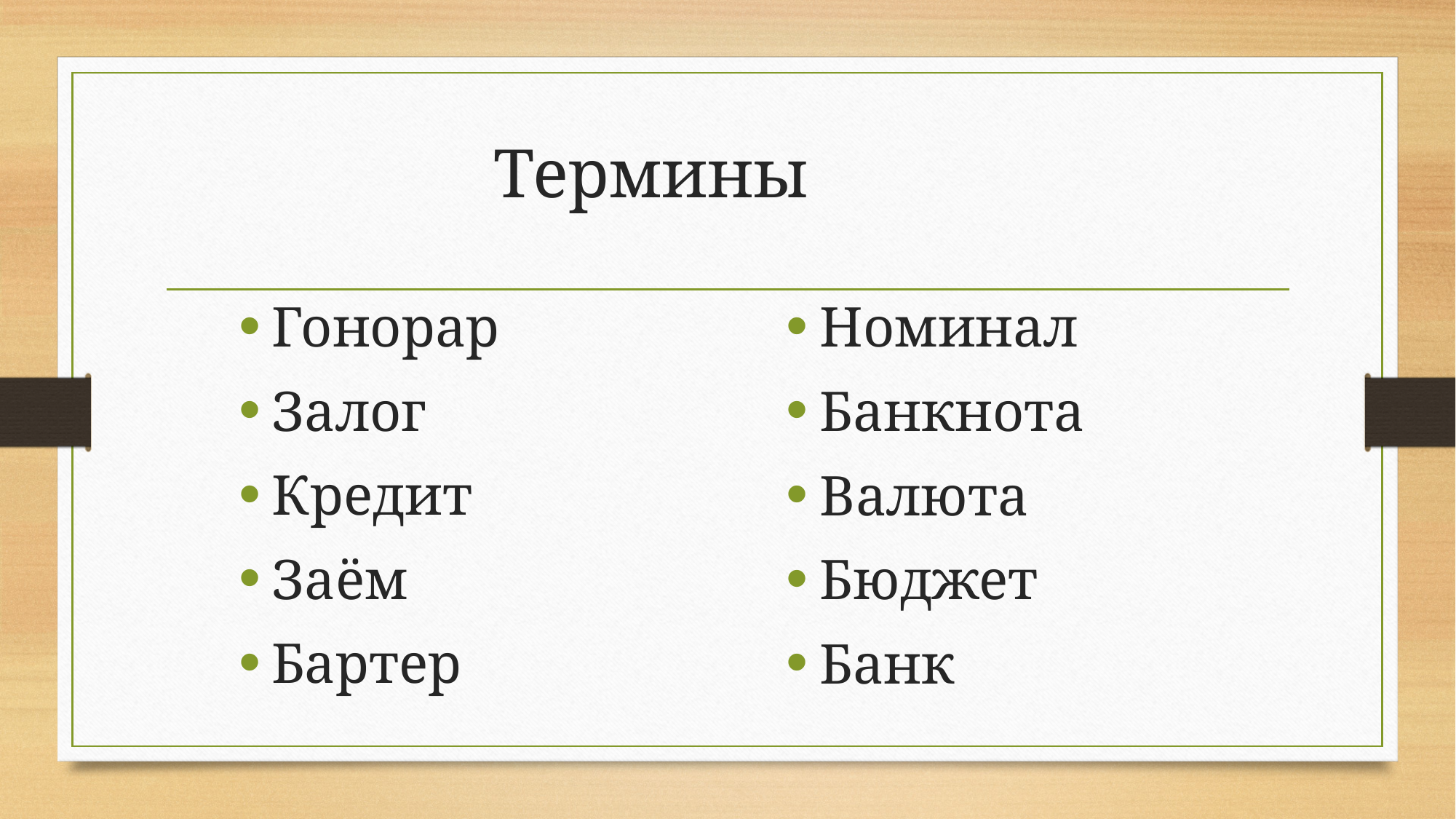

# Термины
Гонорар
Залог
Кредит
Заём
Бартер

Номинал
Банкнота
Валюта
Бюджет
Банк